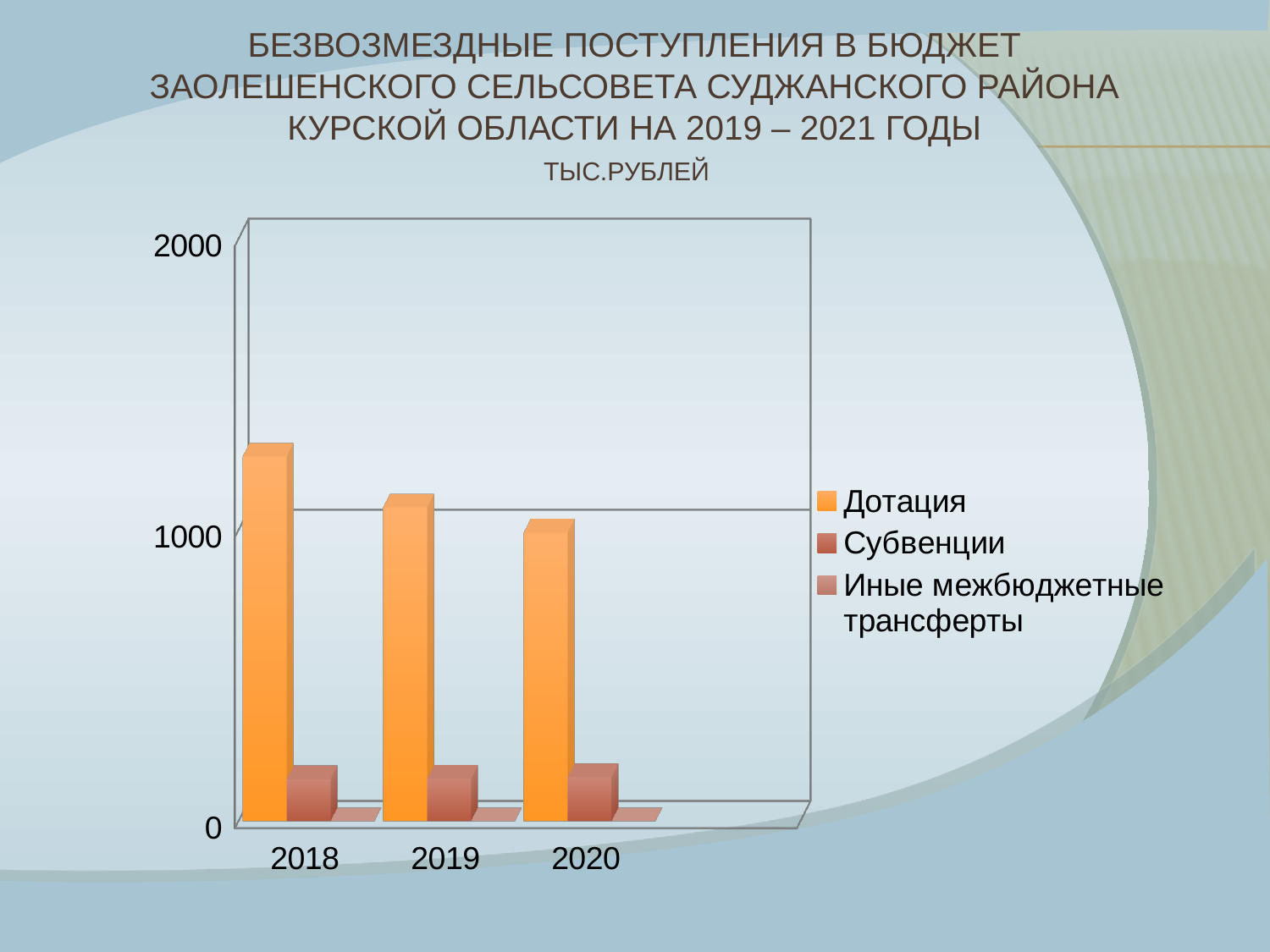

# Безвозмездные поступления в бюджет ЗАОЛЕШЕНского сельсовета Суджанского района Курской области на 2019 – 2021 годы тыс.рублей

[unsupported chart]